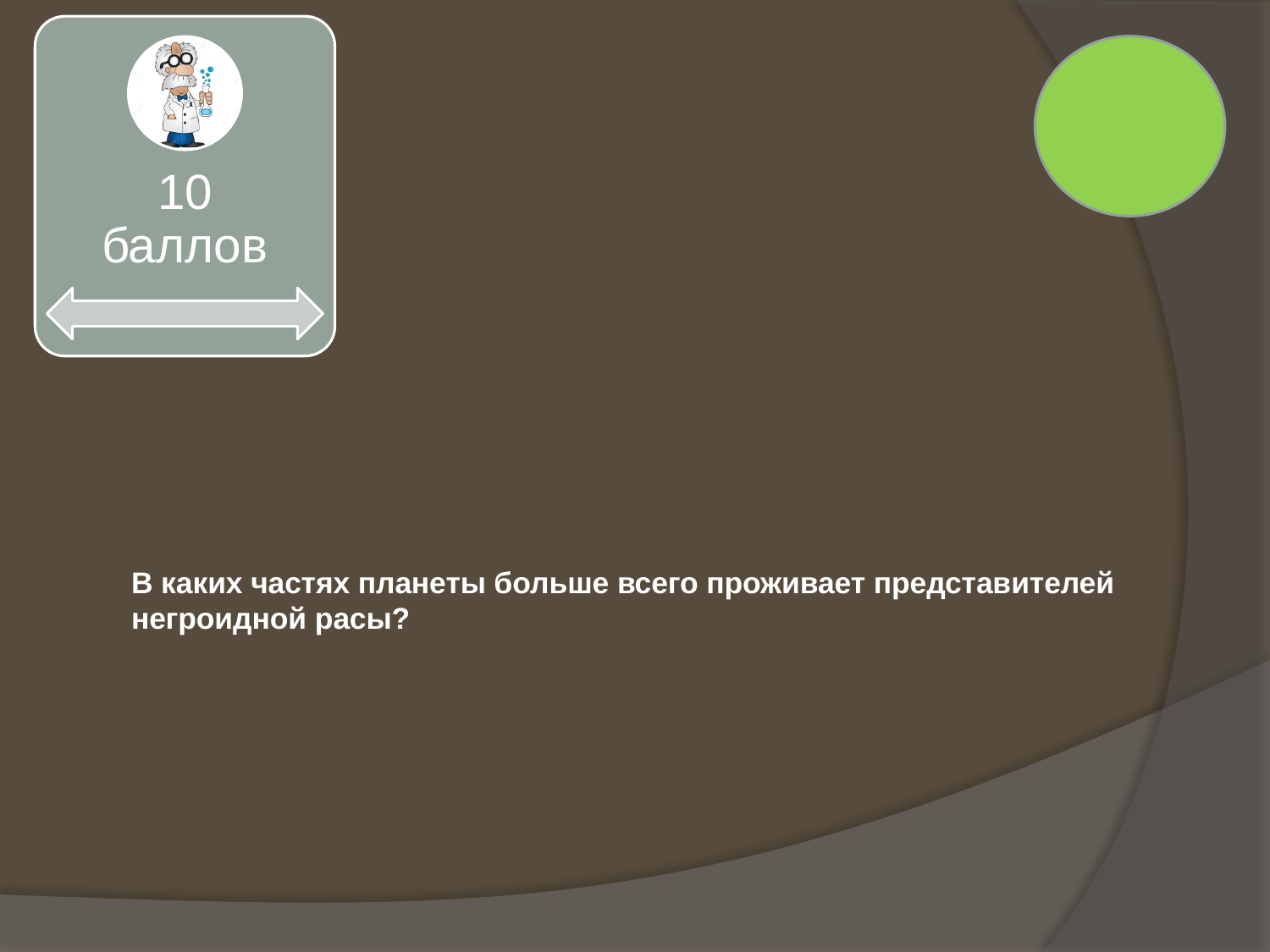

10 баллов

# В каких частях планеты больше всего проживает представителей негроидной расы?